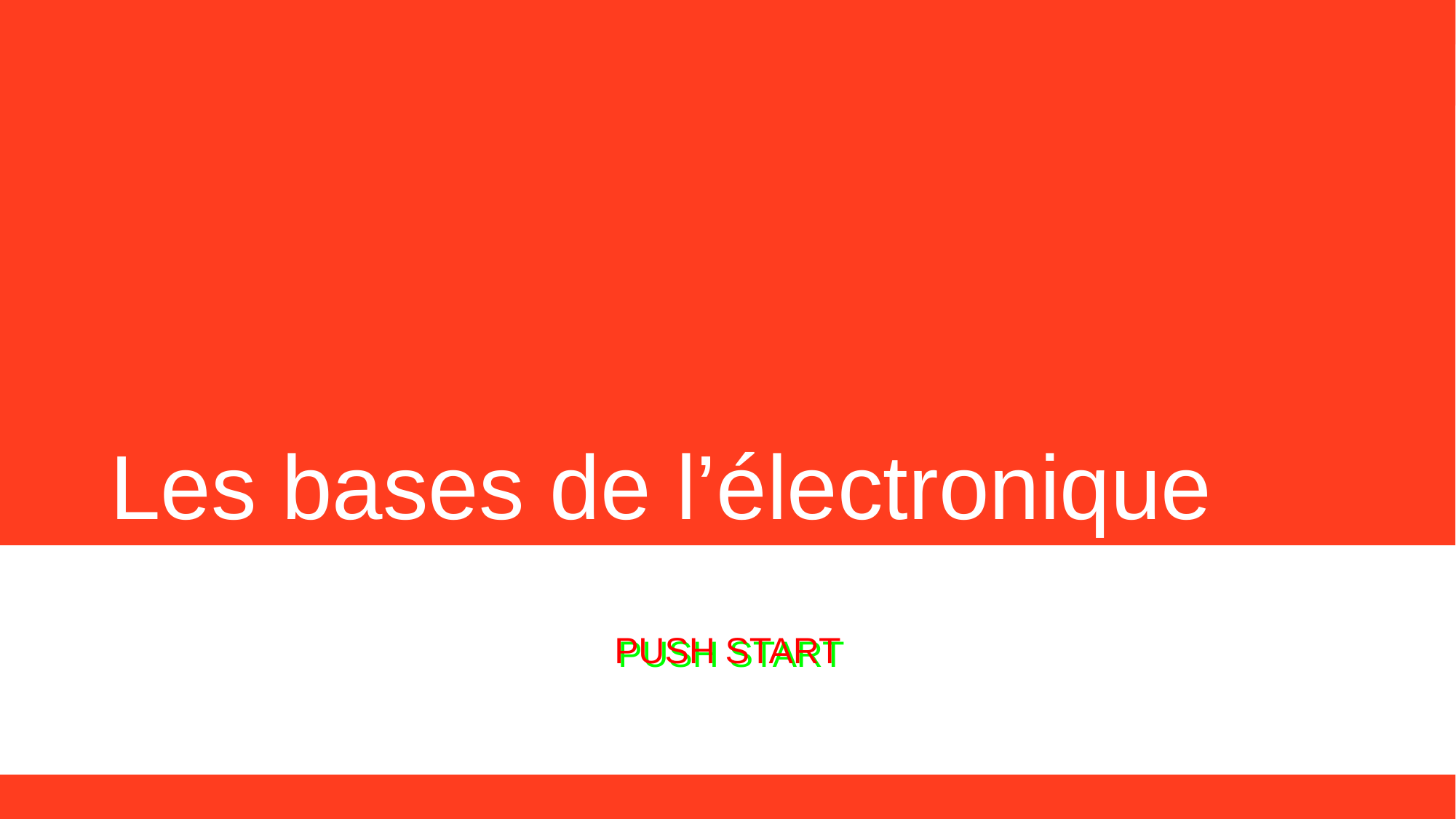

# Les bases de l’électronique
PUSH START
PUSH START